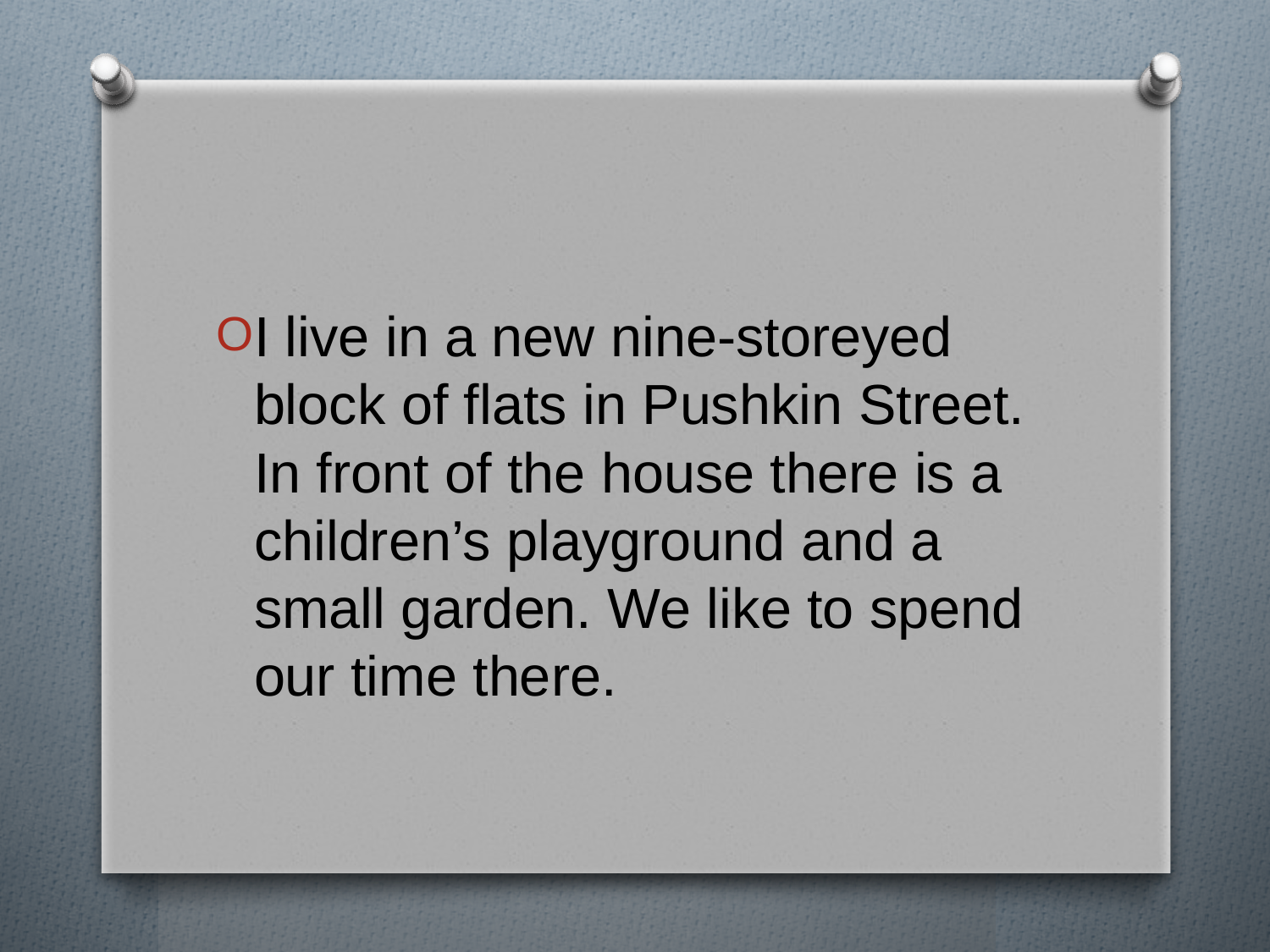

#
I live in a new nine-storeyed block of flats in Pushkin Street. In front of the house there is a children’s playground and a small garden. We like to spend our time there.